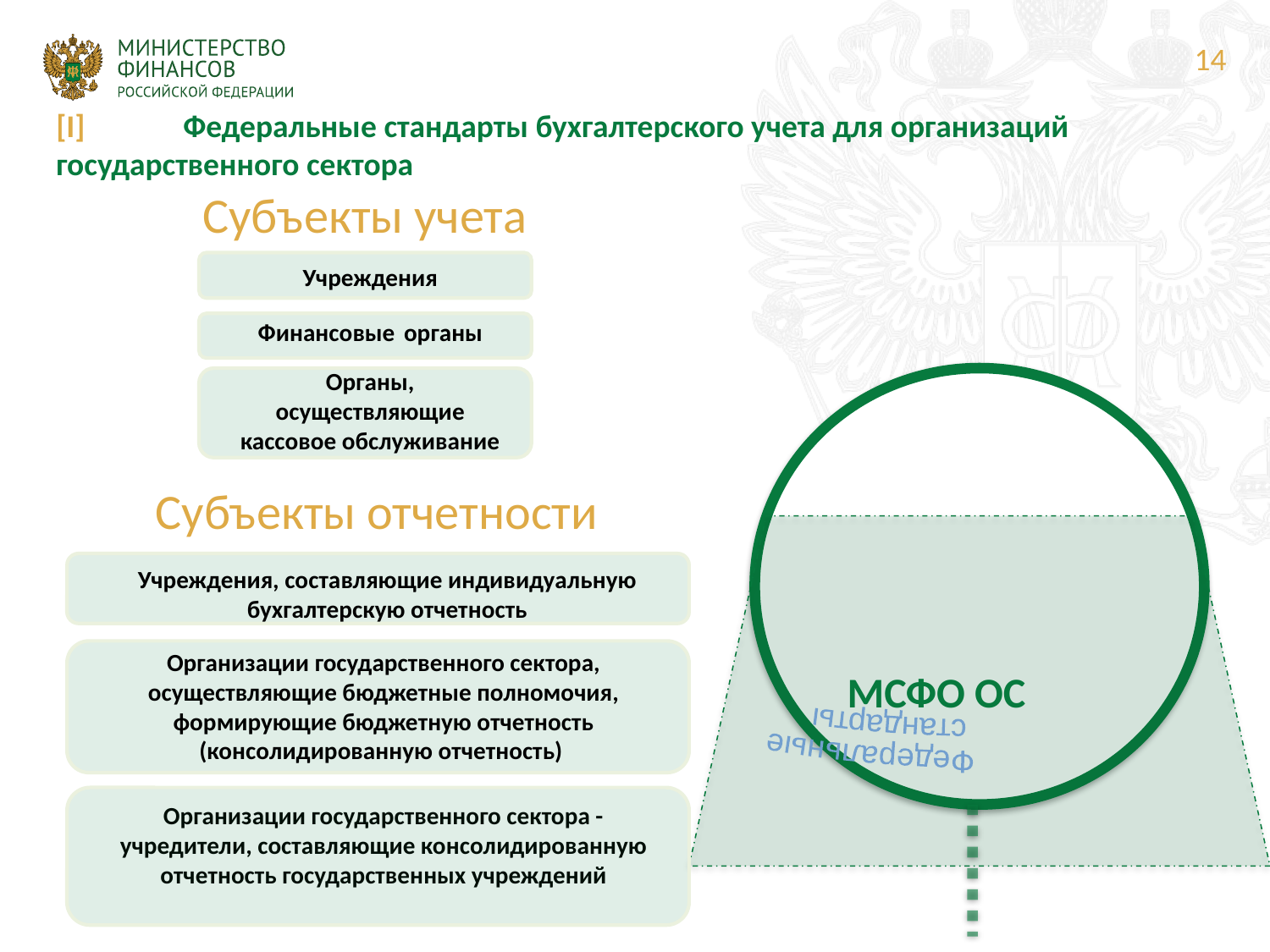

14
[I]	Федеральные стандарты бухгалтерского учета для организаций государственного сектора
# Субъекты учета

Учреждения
Финансовые органы

Органы, осуществляющие кассовое обслуживание

Федеральные
 стандарты
Субъекты отчетности

Учреждения, составляющие индивидуальную бухгалтерскую отчетность
Организации государственного сектора, осуществляющие бюджетные полномочия, формирующие бюджетную отчетность (консолидированную отчетность)

МСФО ОС
Организации государственного сектора - учредители, составляющие консолидированную отчетность государственных учреждений